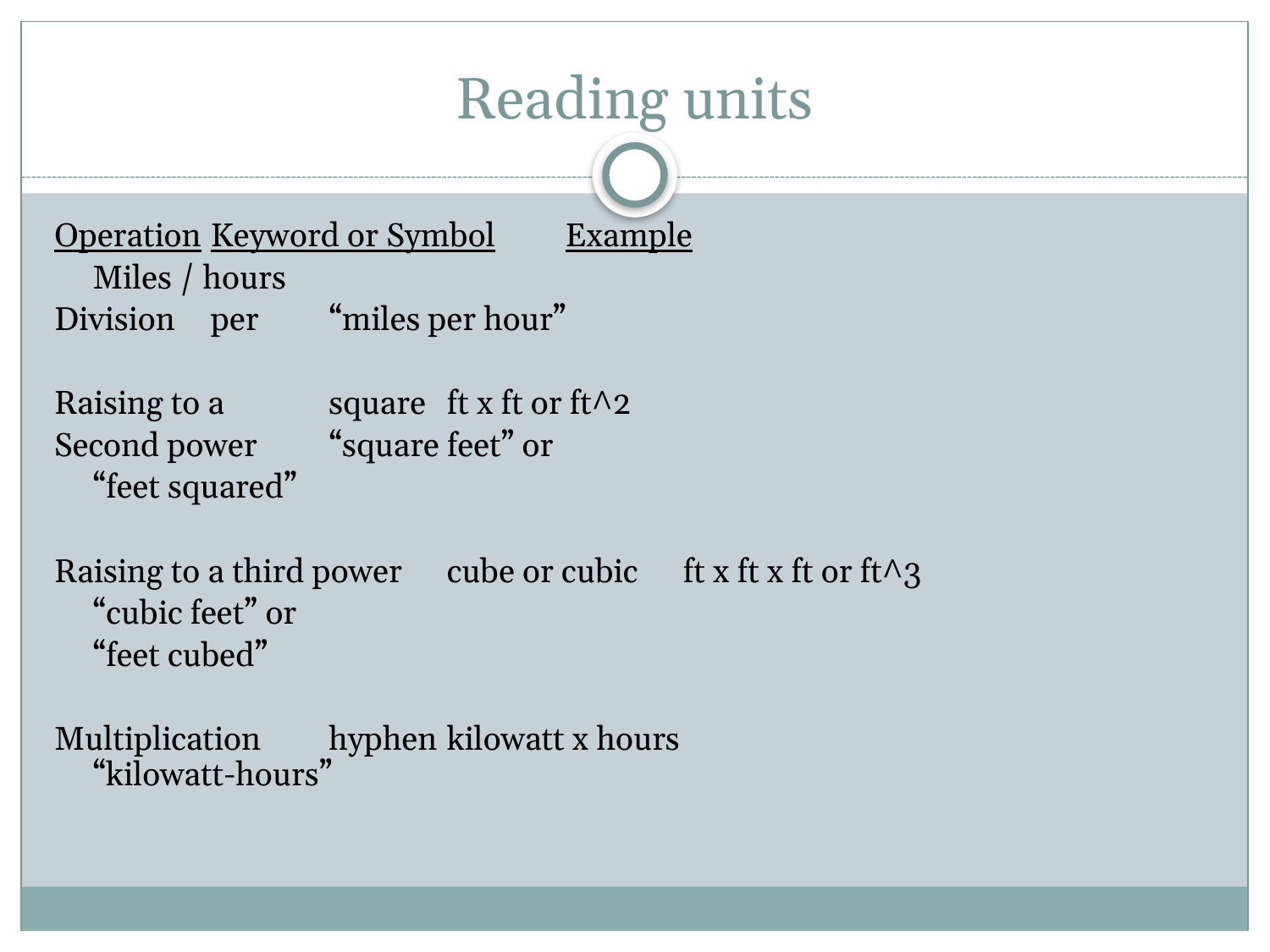

# Reading units
Operation		Keyword or Symbol		Example
								Miles / hours
Division			per			“miles per hour”

Raising to a 		square			ft x ft or ft^2
Second power 					“square feet” or
							“feet squared”

Raising to a third power	cube or cubic		ft x ft x ft or ft^3
							“cubic feet” or
							“feet cubed”

Multiplication		hyphen			kilowatt x hours
						“kilowatt-hours”